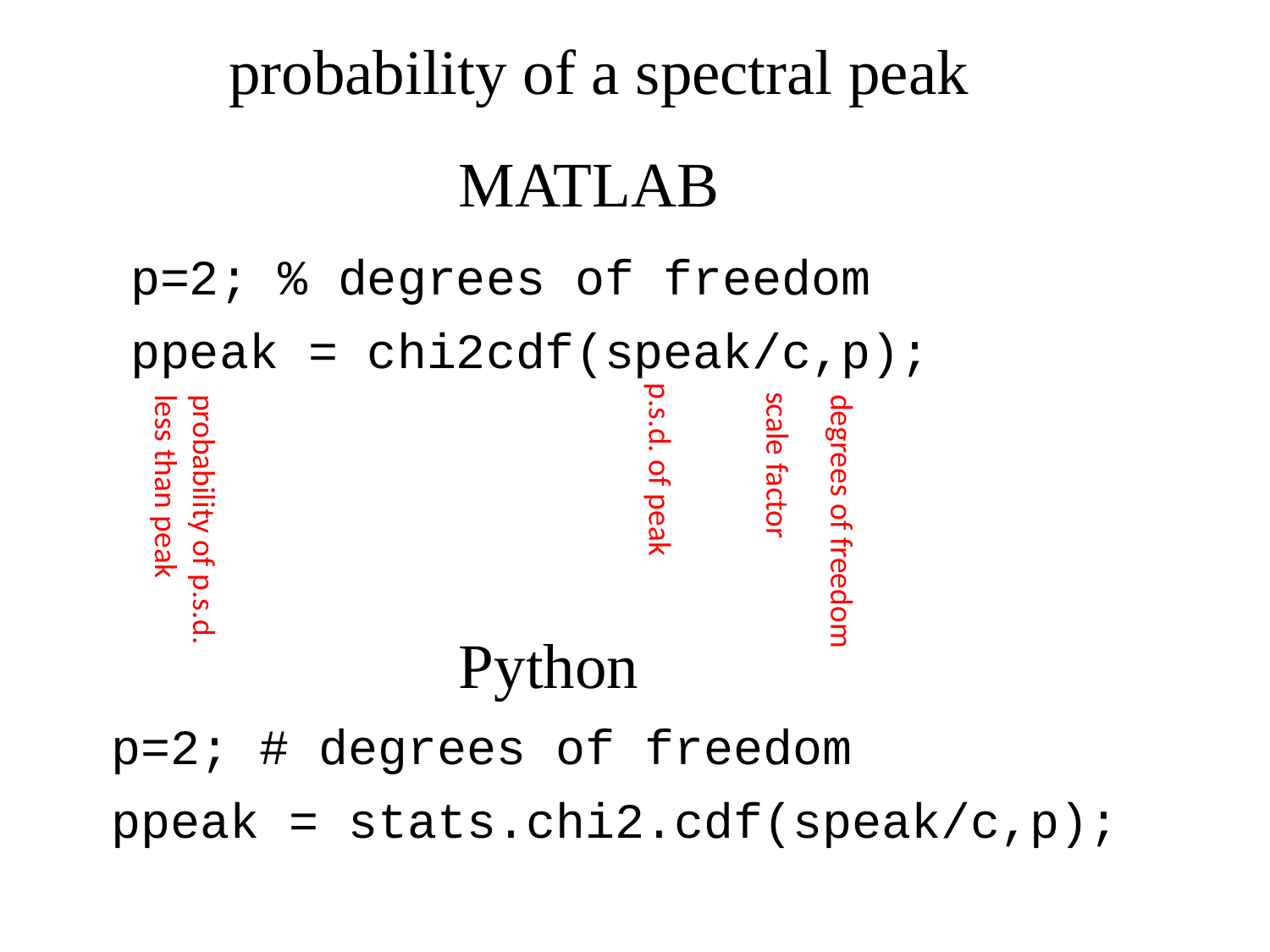

probability of a spectral peak
MATLAB
p=2; % degrees of freedom
ppeak = chi2cdf(speak/c,p);
p.s.d. of peak
scale factor
probability of p.s.d.
less than peak
degrees of freedom
Python
p=2; # degrees of freedom
ppeak = stats.chi2.cdf(speak/c,p);